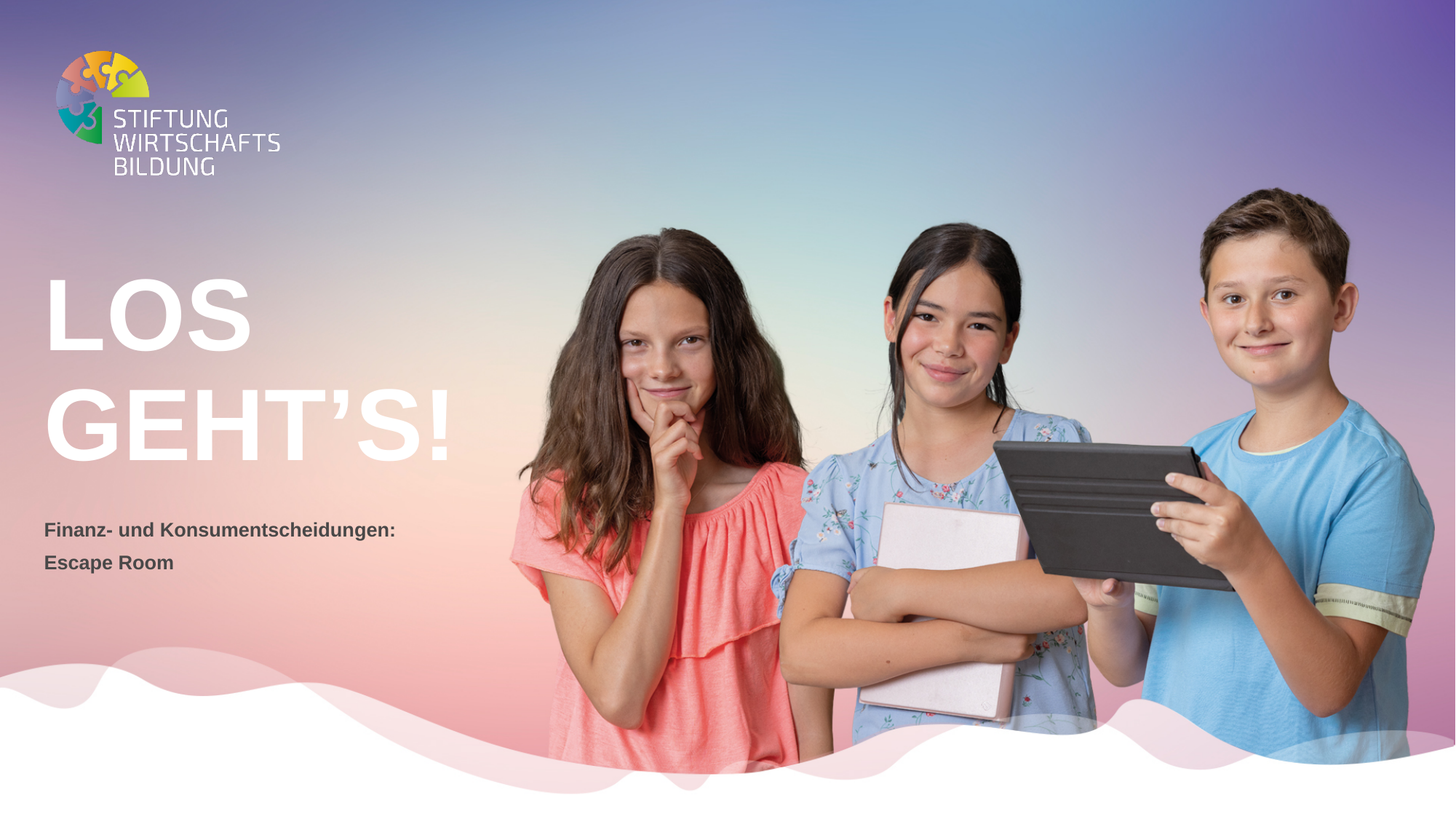

# Los Geht’s!
Finanz- und Konsumentscheidungen:
Escape Room